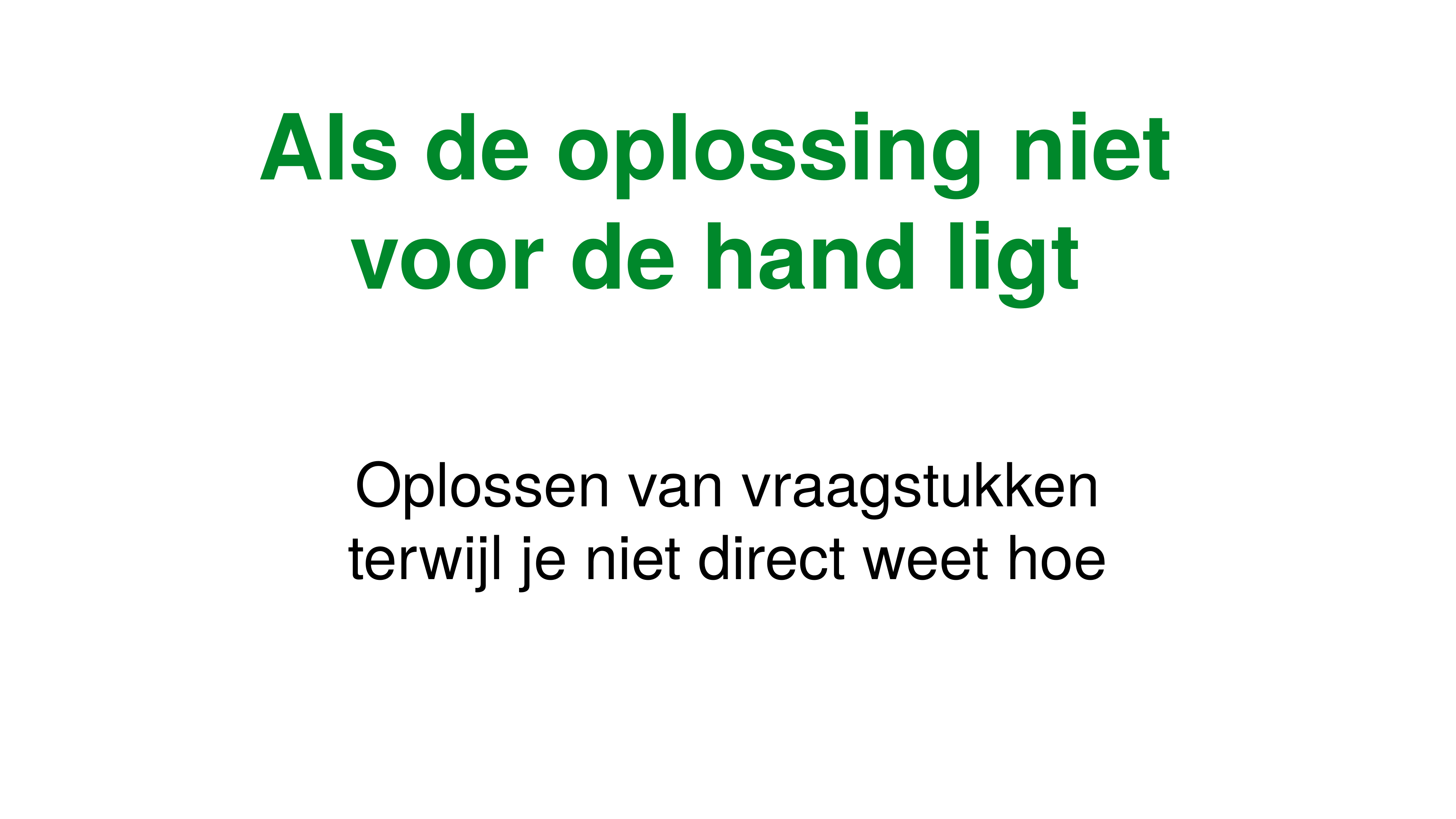

Als de oplossing niet
voor de hand ligt
Oplossen van vraagstukken
terwijl je niet direct weet hoe